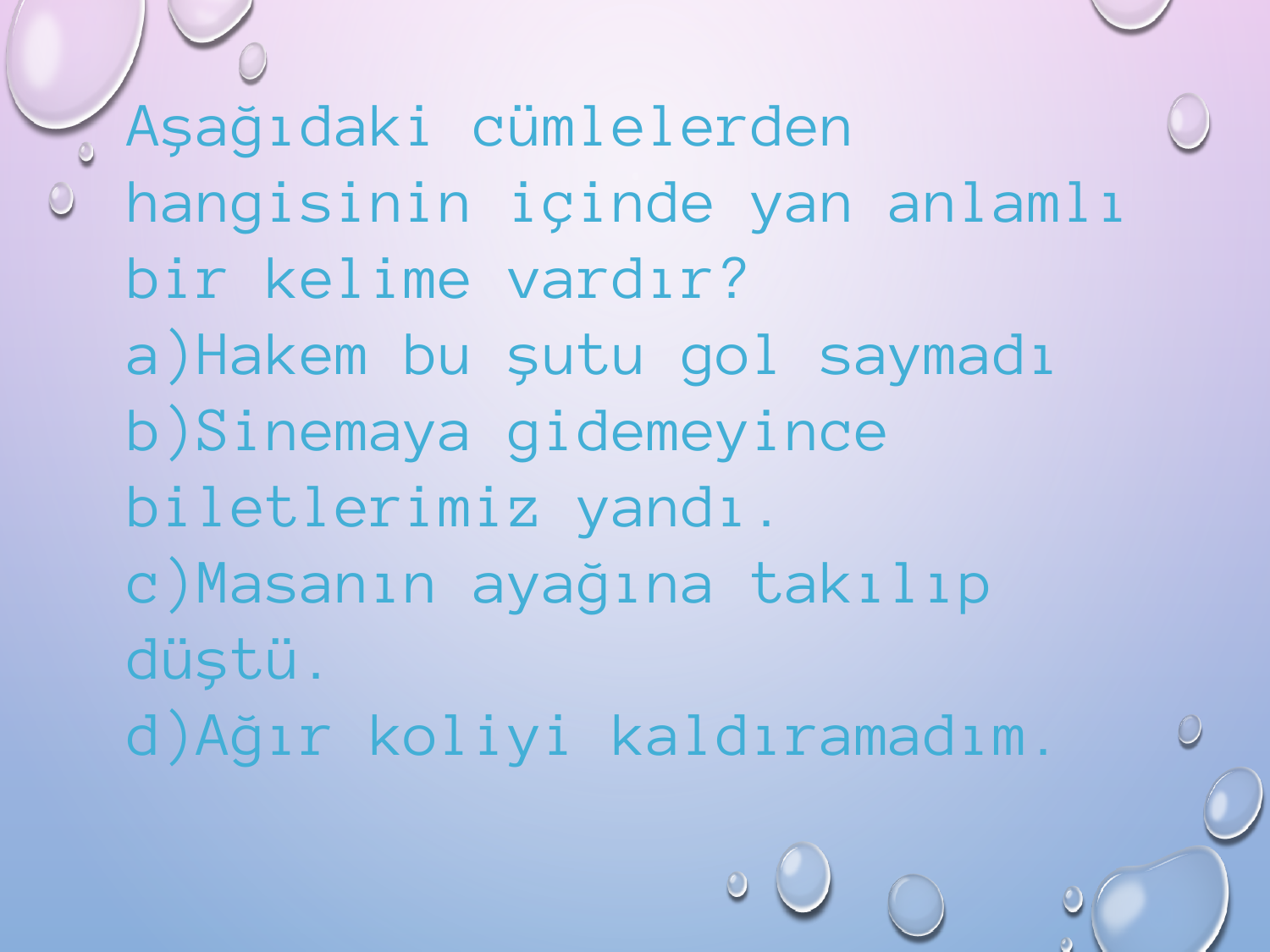

Aşağıdaki cümlelerden hangisinin içinde yan anlamlı bir kelime vardır?
a)Hakem bu şutu gol saymadı
b)Sinemaya gidemeyince biletlerimiz yandı.
c)Masanın ayağına takılıp düştü.
d)Ağır koliyi kaldıramadım.